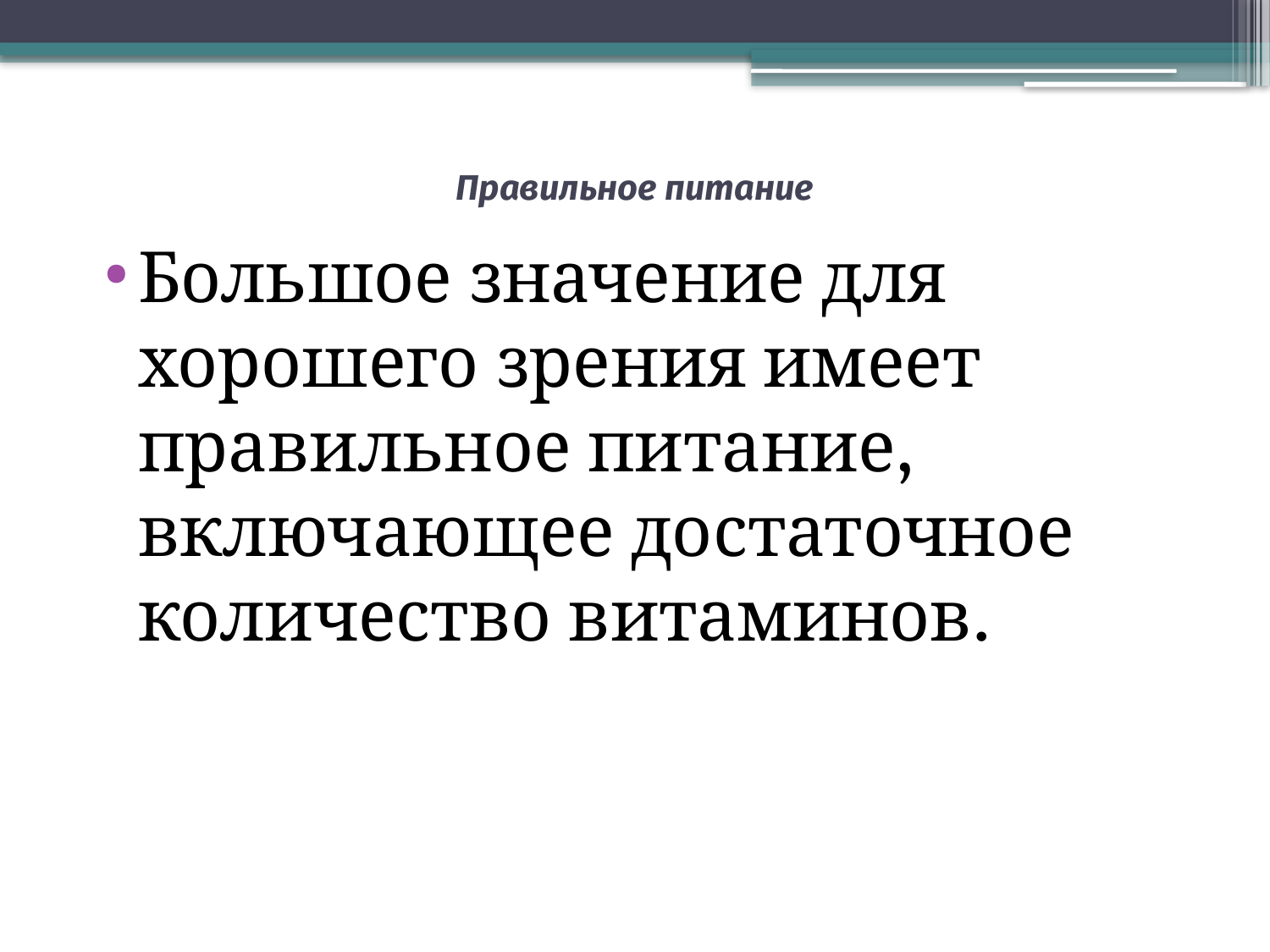

# Правильное питание
Большое значение для хорошего зрения имеет правильное питание, включающее достаточное количество витаминов.